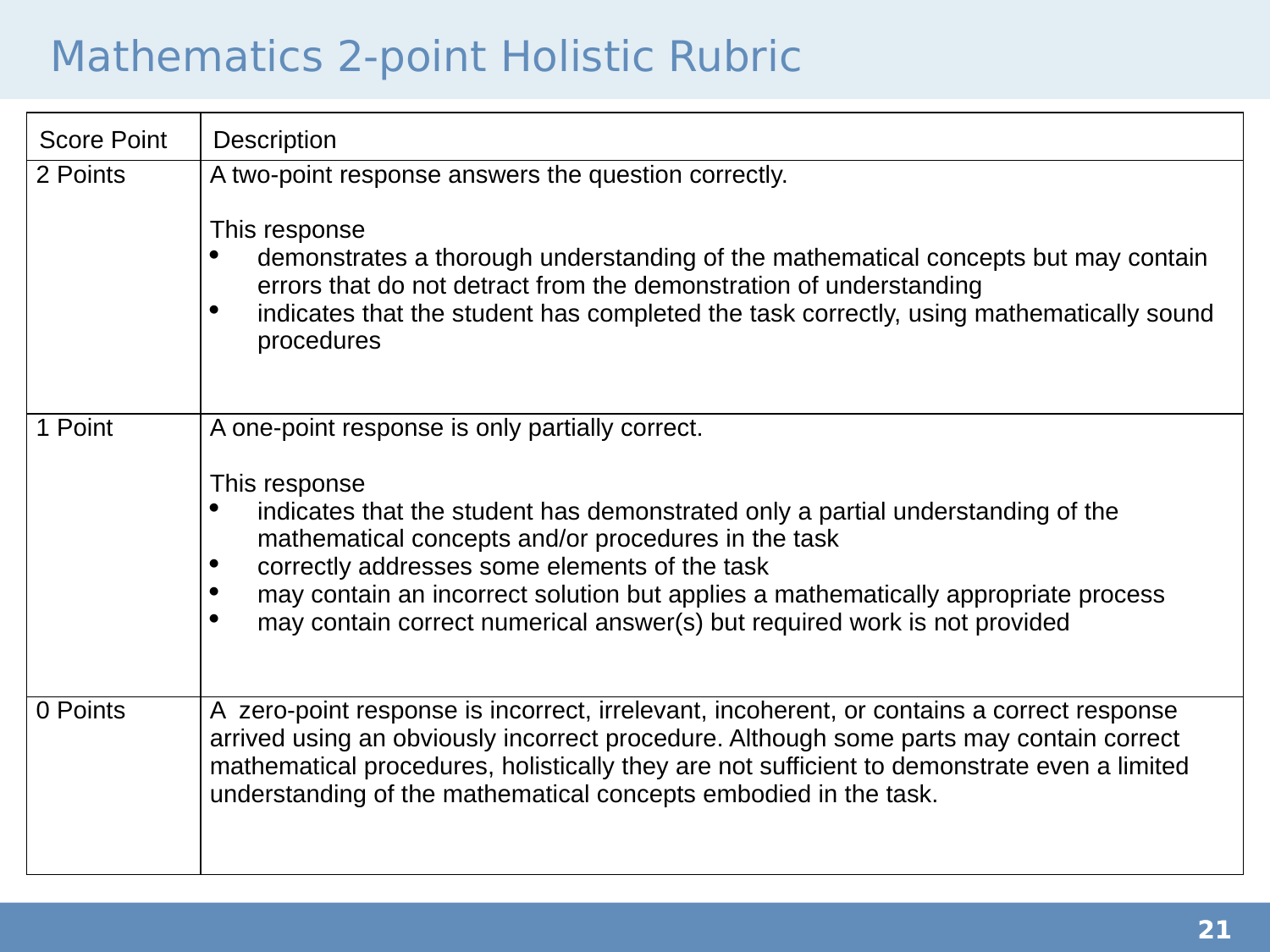

# Mathematics 2-point Holistic Rubric
| Score Point | Description |
| --- | --- |
| 2 Points | A two-point response answers the question correctly. This response demonstrates a thorough understanding of the mathematical concepts but may contain errors that do not detract from the demonstration of understanding indicates that the student has completed the task correctly, using mathematically sound procedures |
| 1 Point | A one-point response is only partially correct.   This response indicates that the student has demonstrated only a partial understanding of the mathematical concepts and/or procedures in the task correctly addresses some elements of the task may contain an incorrect solution but applies a mathematically appropriate process may contain correct numerical answer(s) but required work is not provided |
| 0 Points | A zero-point response is incorrect, irrelevant, incoherent, or contains a correct response arrived using an obviously incorrect procedure. Although some parts may contain correct mathematical procedures, holistically they are not sufficient to demonstrate even a limited understanding of the mathematical concepts embodied in the task. |
21